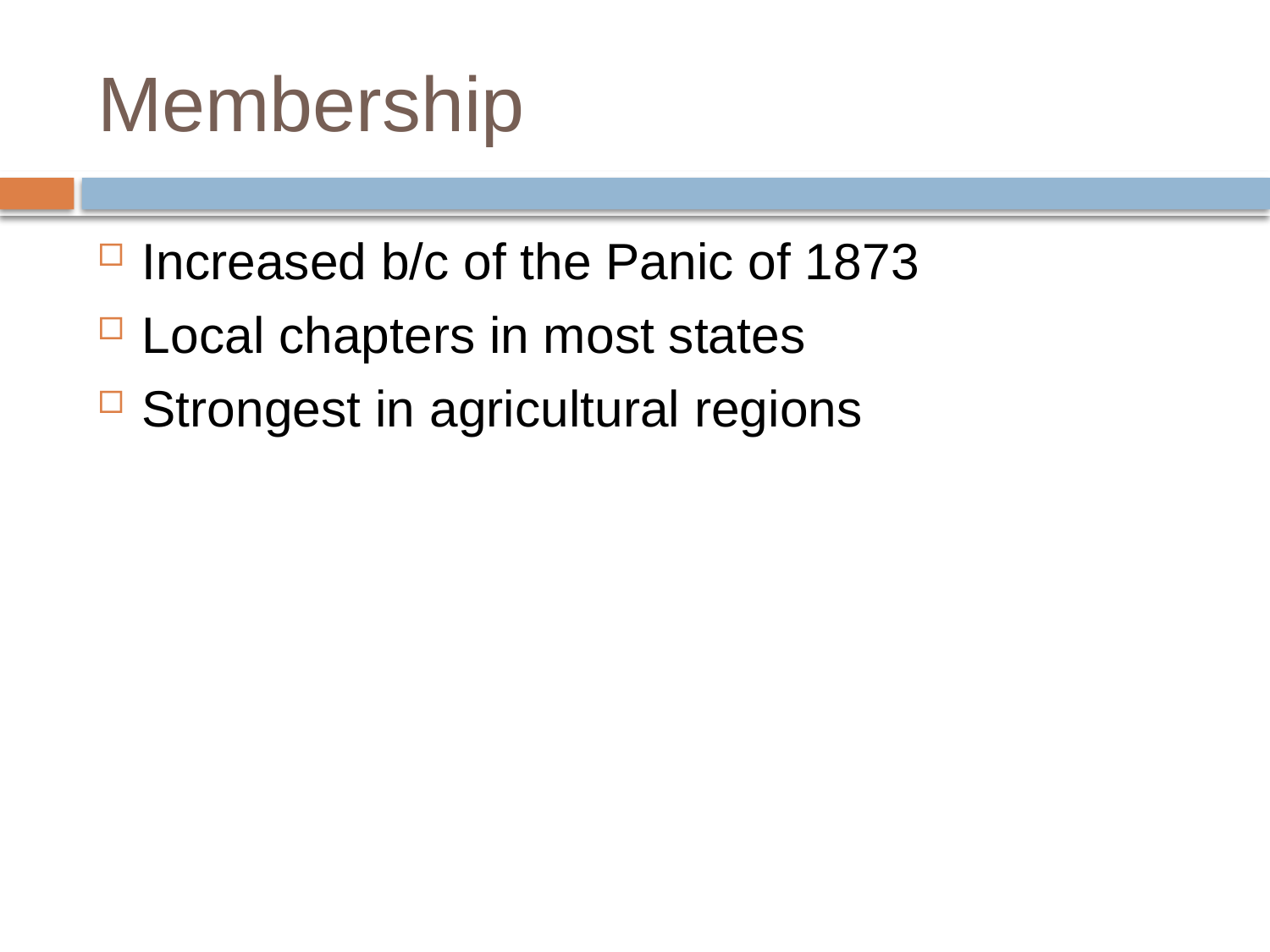

# Membership
Increased b/c of the Panic of 1873
Local chapters in most states
Strongest in agricultural regions